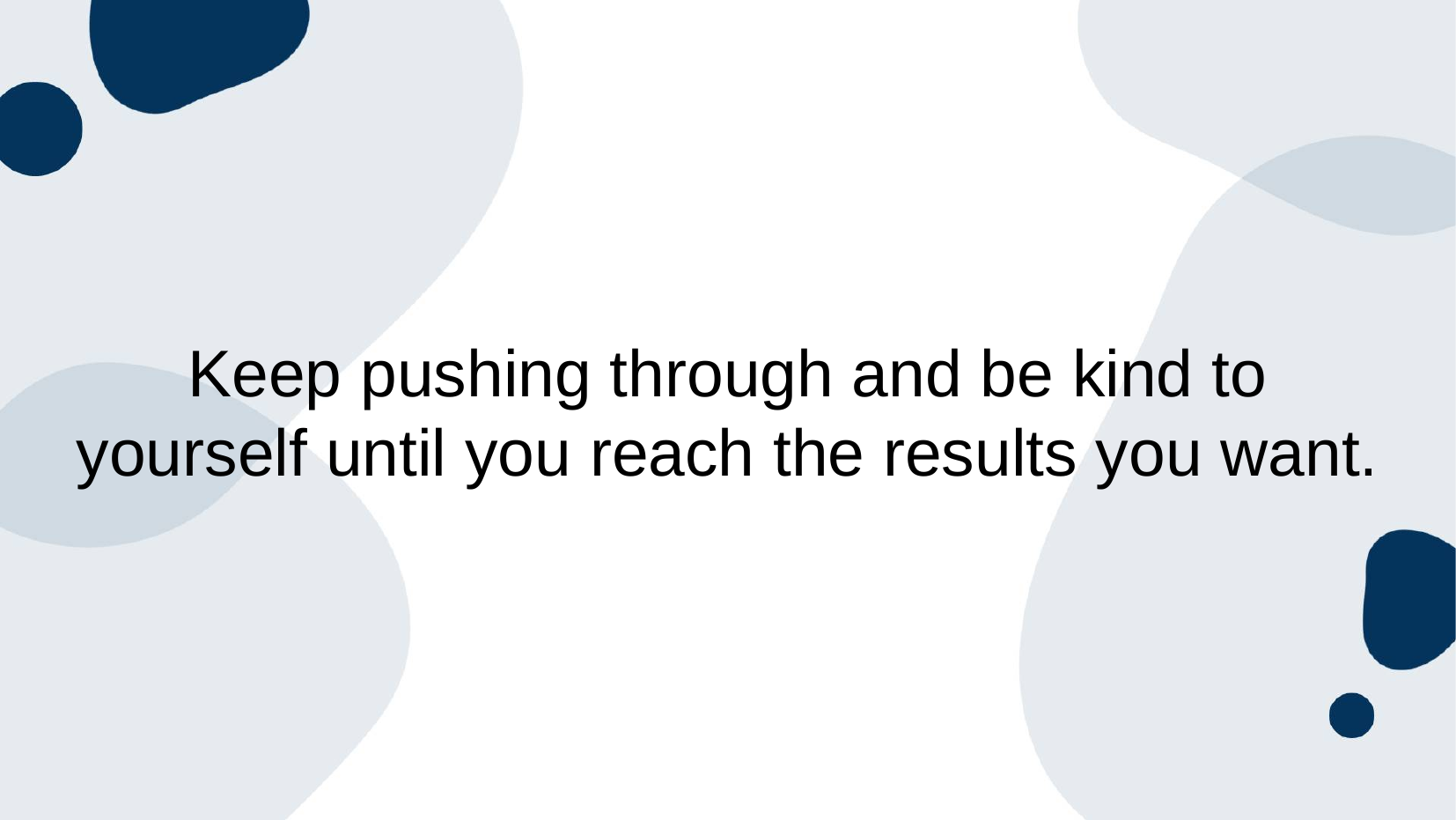

Keep pushing through and be kind to yourself until you reach the results you want.